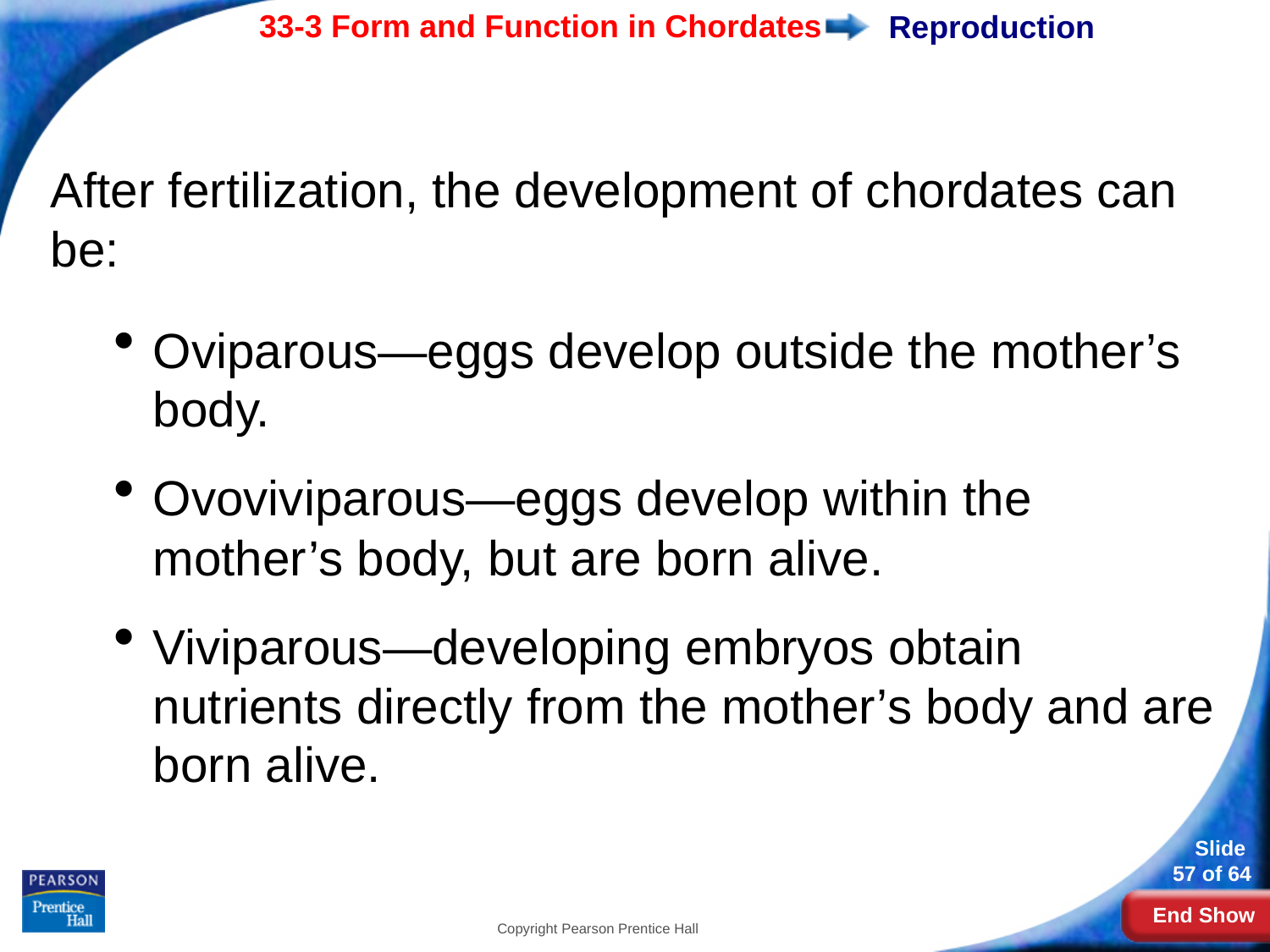

# Reproduction
After fertilization, the development of chordates can be:
Oviparous—eggs develop outside the mother’s body.
Ovoviviparous—eggs develop within the mother’s body, but are born alive.
Viviparous—developing embryos obtain nutrients directly from the mother’s body and are born alive.
Copyright Pearson Prentice Hall